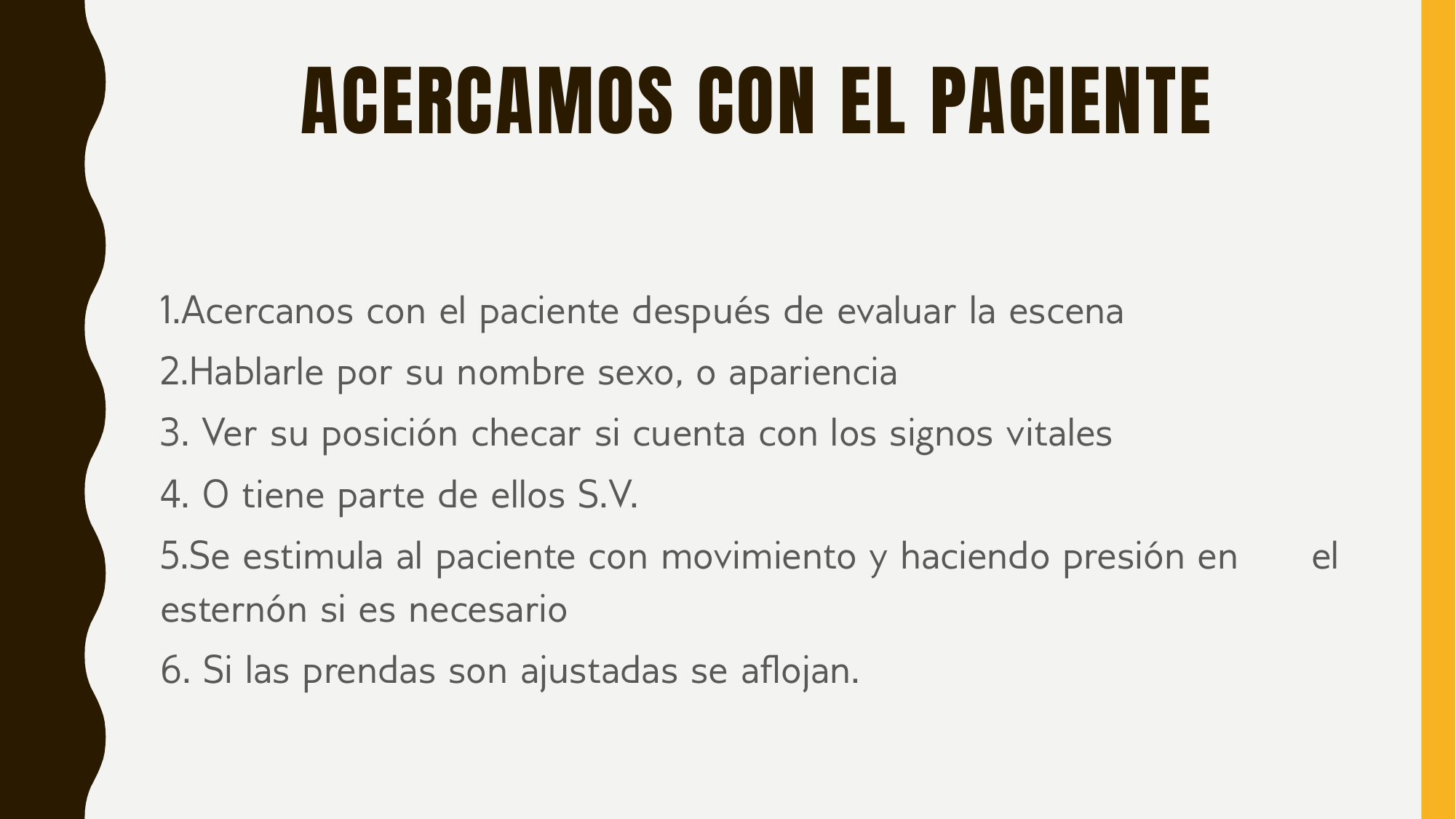

# Acercamos con el paciente
1.Acercanos con el paciente después de evaluar la escena
2.Hablarle por su nombre sexo, o apariencia
3. Ver su posición checar si cuenta con los signos vitales
4. O tiene parte de ellos S.V.
5.Se estimula al paciente con movimiento y haciendo presión en      el esternón si es necesario
6. Si las prendas son ajustadas se aflojan.